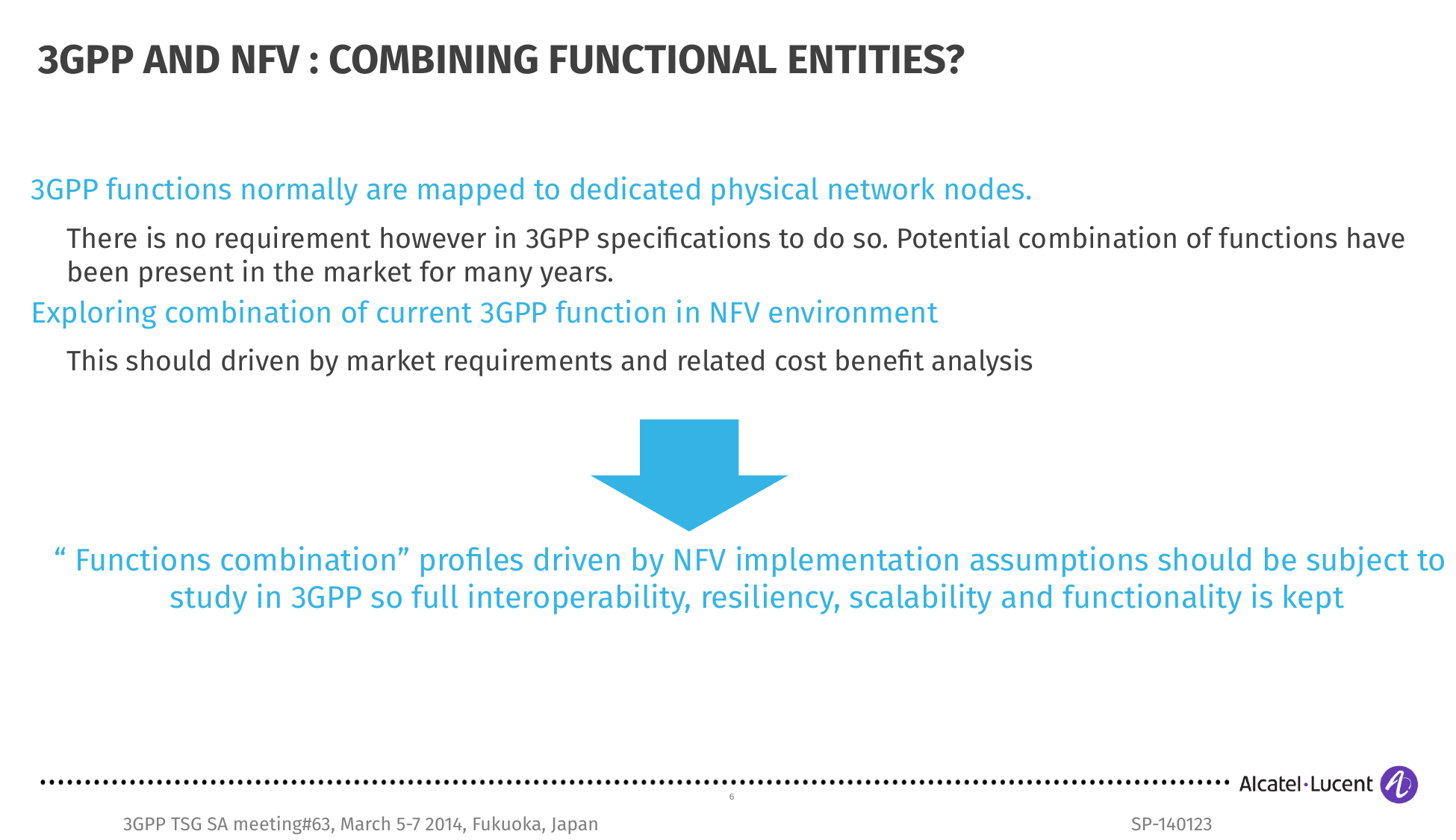

# 3GPP And NFV : combining functional entities?
3GPP functions normally are mapped to dedicated physical network nodes.
There is no requirement however in 3GPP specifications to do so. Potential combination of functions have been present in the market for many years.
Exploring combination of current 3GPP function in NFV environment
This should driven by market requirements and related cost benefit analysis

“ Functions combination” profiles driven by NFV implementation assumptions should be subject to study in 3GPP so full interoperability, resiliency, scalability and functionality is kept